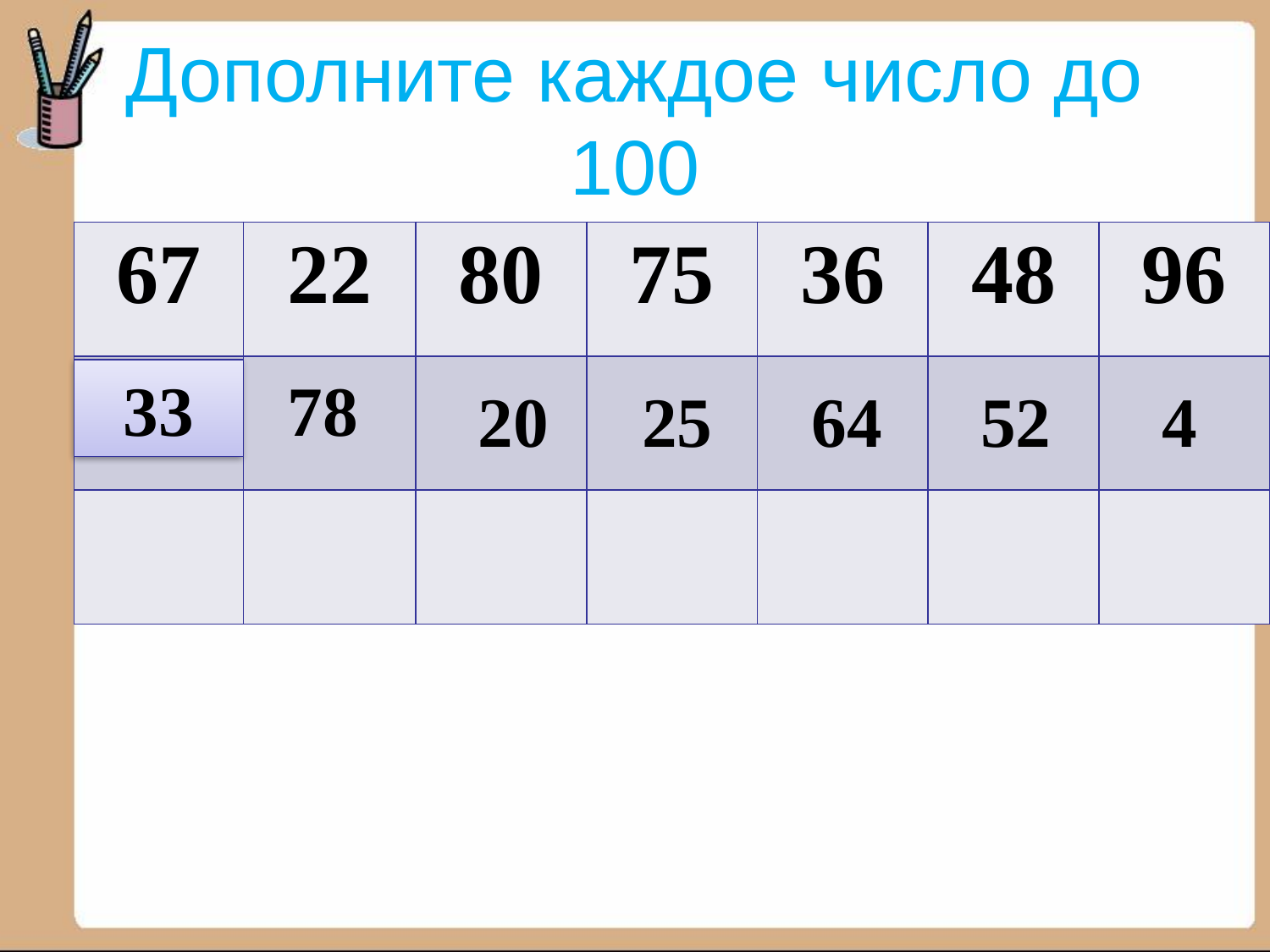

# Дополните каждое число до 100
| 67 | 22 | 80 | 75 | 36 | 48 | 96 |
| --- | --- | --- | --- | --- | --- | --- |
|  |  |  |  |  |  |  |
|  |  |  |  |  |  |  |

33
78
20
25
64
52
4